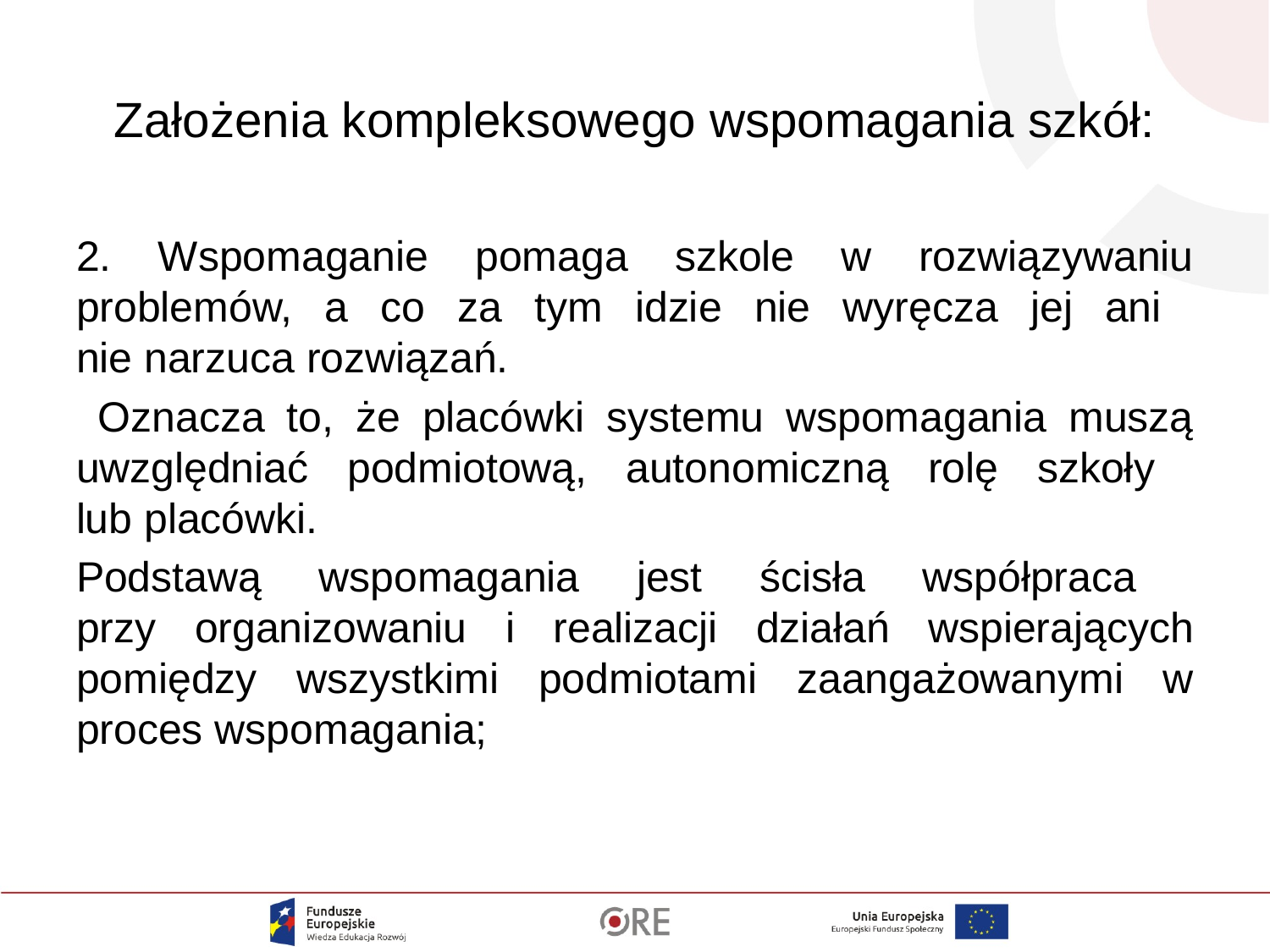

# Założenia kompleksowego wspomagania szkół:
2. Wspomaganie pomaga szkole w rozwiązywaniu problemów, a co za tym idzie nie wyręcza jej ani
nie narzuca rozwiązań.
 Oznacza to, że placówki systemu wspomagania muszą uwzględniać podmiotową, autonomiczną rolę szkoły
lub placówki.
Podstawą wspomagania jest ścisła współpraca
przy organizowaniu i realizacji działań wspierających pomiędzy wszystkimi podmiotami zaangażowanymi w proces wspomagania;